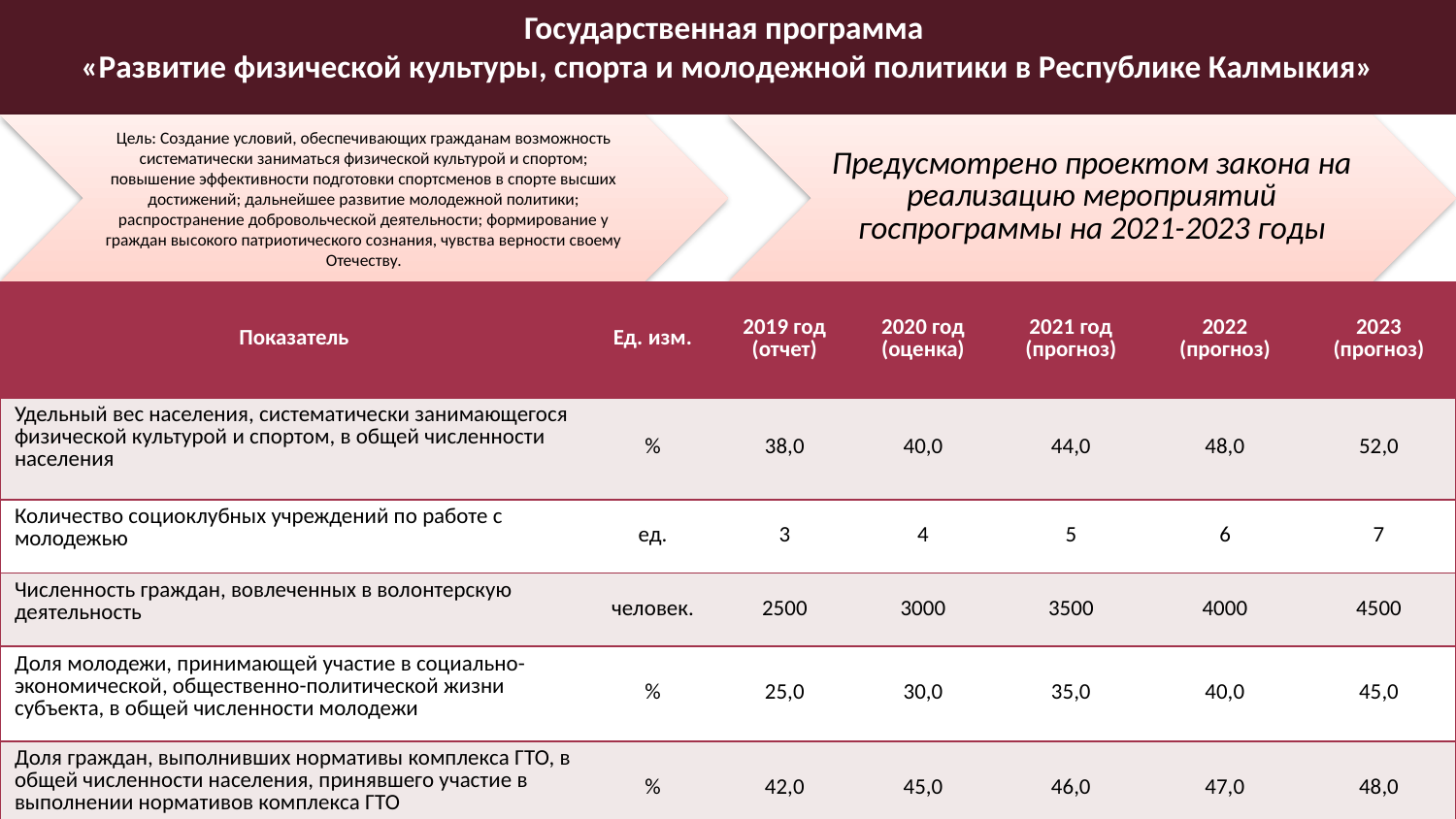

Государственная программа
«Развитие физической культуры, спорта и молодежной политики в Республике Калмыкия»
Цель: Создание условий, обеспечивающих гражданам возможность систематически заниматься физической культурой и спортом; повышение эффективности подготовки спортсменов в спорте высших достижений; дальнейшее развитие молодежной политики; распространение добровольческой деятельности; формирование у граждан высокого патриотического сознания, чувства верности своему Отечеству.
Предусмотрено проектом закона на реализацию мероприятий госпрограммы на 2021-2023 годы
| Показатель | Ед. изм. | 2019 год (отчет) | 2020 год (оценка) | 2021 год (прогноз) | 2022 (прогноз) | 2023 (прогноз) |
| --- | --- | --- | --- | --- | --- | --- |
| Удельный вес населения, систематически занимающегося физической культурой и спортом, в общей численности населения | % | 38,0 | 40,0 | 44,0 | 48,0 | 52,0 |
| Количество социоклубных учреждений по работе с молодежью | ед. | 3 | 4 | 5 | 6 | 7 |
| Численность граждан, вовлеченных в волонтерскую деятельность | человек. | 2500 | 3000 | 3500 | 4000 | 4500 |
| Доля молодежи, принимающей участие в социально-экономической, общественно-политической жизни субъекта, в общей численности молодежи | % | 25,0 | 30,0 | 35,0 | 40,0 | 45,0 |
| Доля граждан, выполнивших нормативы комплекса ГТО, в общей численности населения, принявшего участие в выполнении нормативов комплекса ГТО | % | 42,0 | 45,0 | 46,0 | 47,0 | 48,0 |